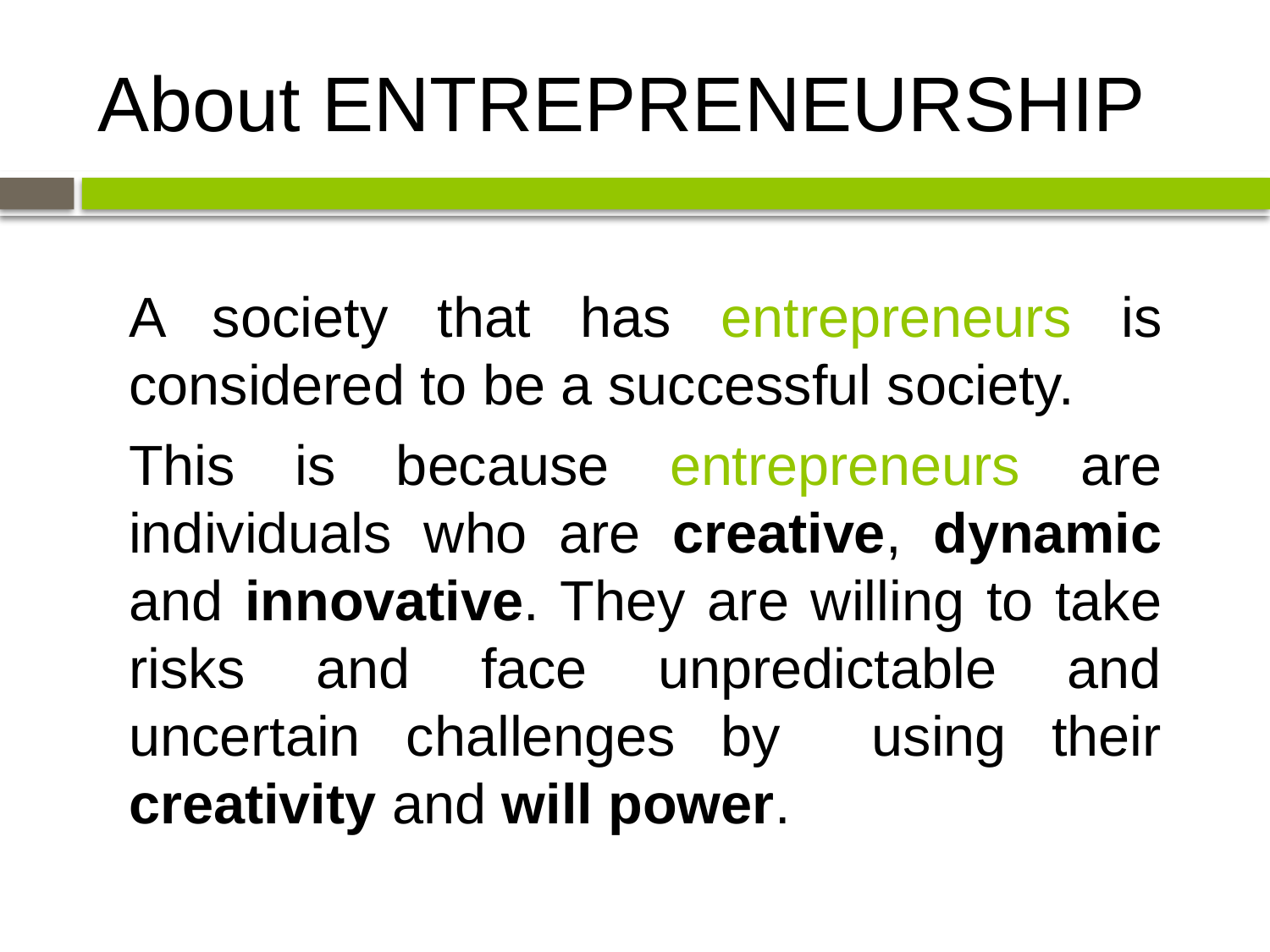

# About ENTREPRENEURSHIP
A society that has entrepreneurs is considered to be a successful society.
This is because entrepreneurs are individuals who are creative, dynamic and innovative. They are willing to take risks and face unpredictable and uncertain challenges by  using their creativity and will power.